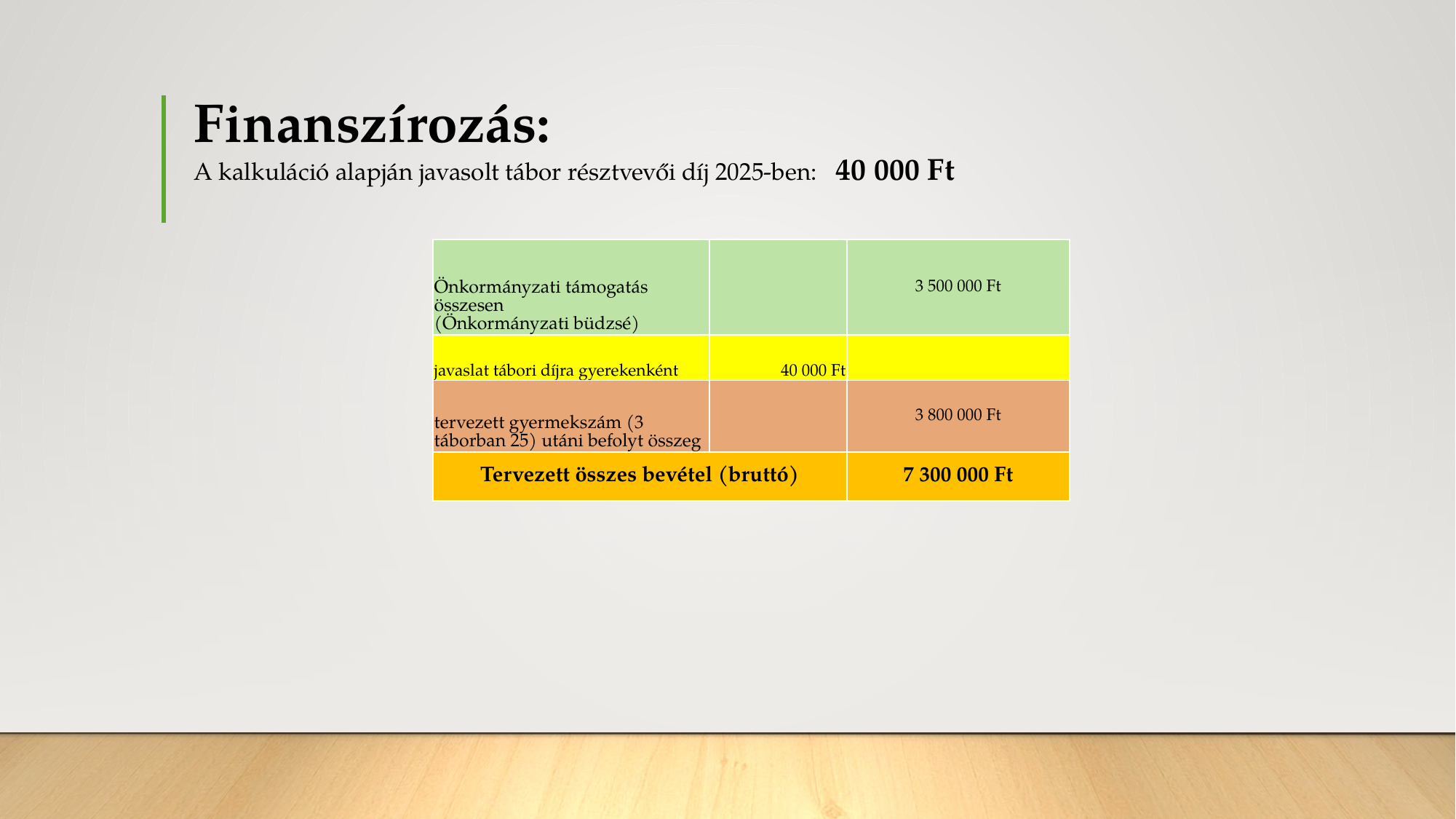

# Finanszírozás: A kalkuláció alapján javasolt tábor résztvevői díj 2025-ben:   40 000 Ft
| Önkormányzati támogatás összesen (Önkormányzati büdzsé) |  | 3 500 000 Ft |
| --- | --- | --- |
| javaslat tábori díjra gyerekenként | 40 000 Ft |  |
| tervezett gyermekszám (3 táborban 25) utáni befolyt összeg |  | 3 800 000 Ft |
| Tervezett összes bevétel (bruttó) |  | 7 300 000 Ft |